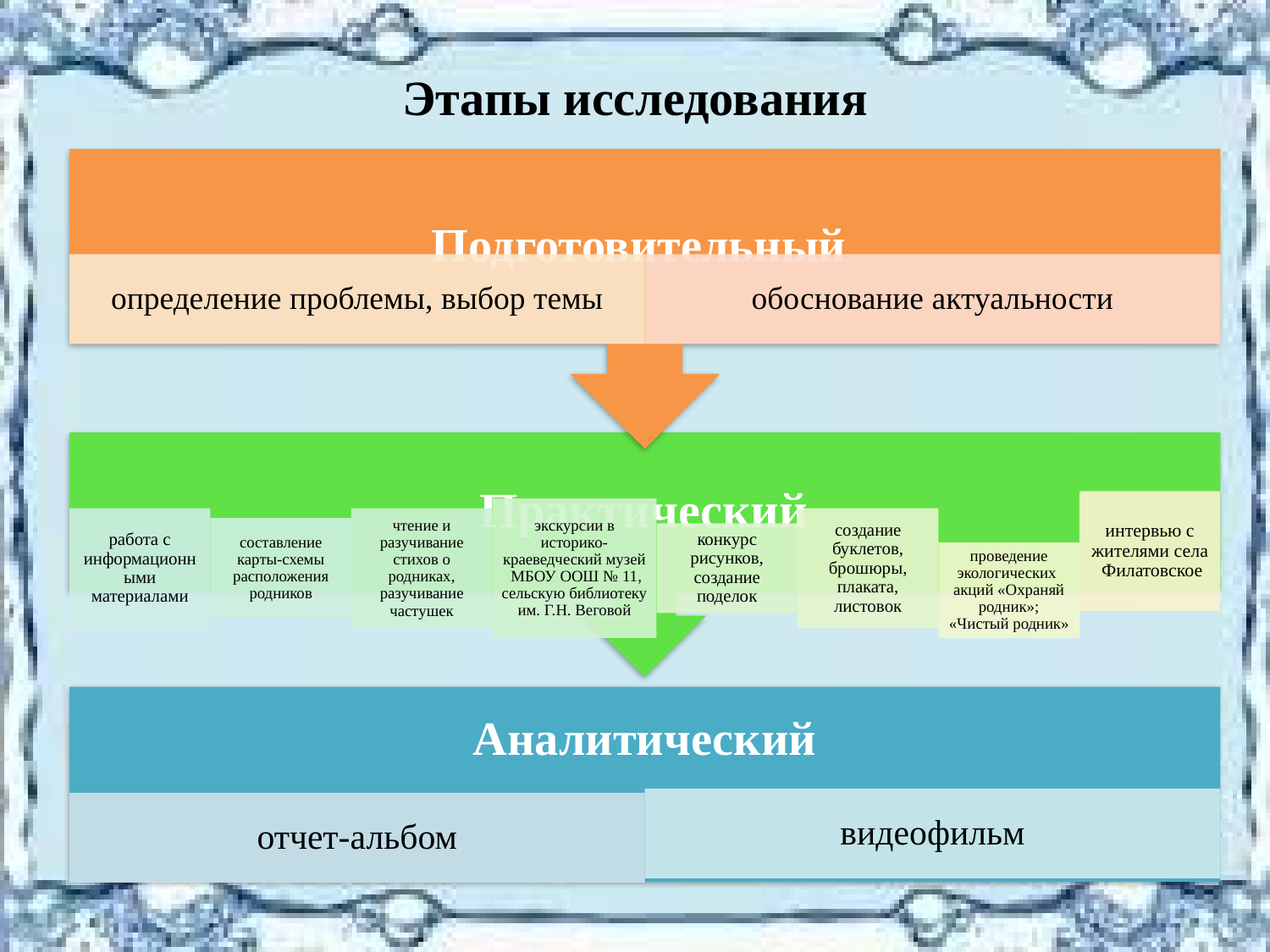

Этапы исследования

Аналитический
отчет-альбом
видеофильм
 Практический
работа с информационными материалами
составление карты-схемы расположения родников
чтение и разучивание стихов о родниках, разучивание частушек
экскурсии в историко-краеведческий музей  МБОУ ООШ № 11, сельскую библиотеку им. Г.Н. Веговой
конкурс рисунков, создание поделок
создание буклетов, брошюры, плаката, листовок
проведение экологических  акций «Охраняй родник»; «Чистый родник»
интервью с жителями села  Филатовское
Подготовительный
определение проблемы, выбор темы
обоснование актуальности